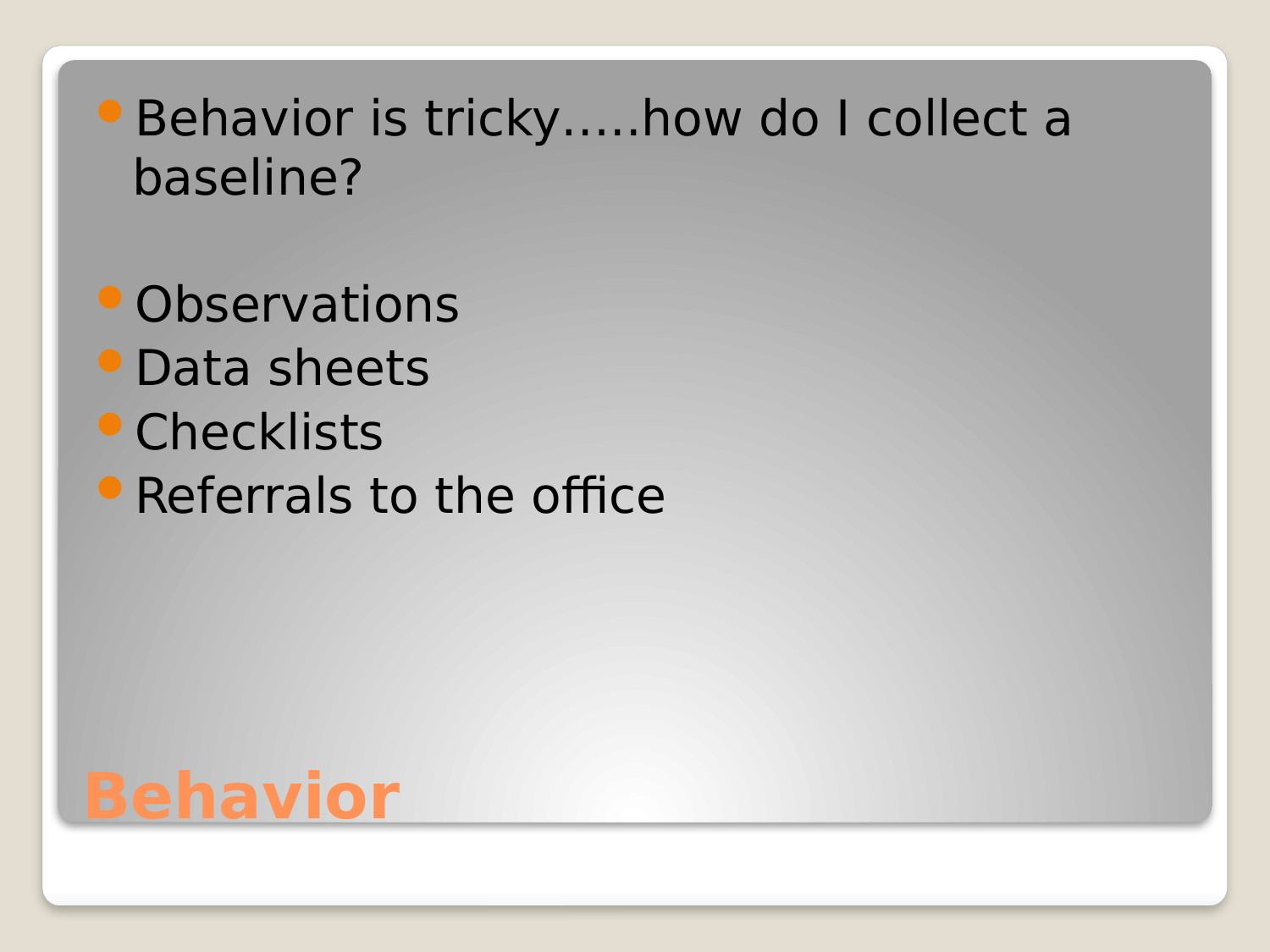

Behavior is tricky…..how do I collect a baseline?

Observations
Data sheets
Checklists
Referrals to the office
# Behavior